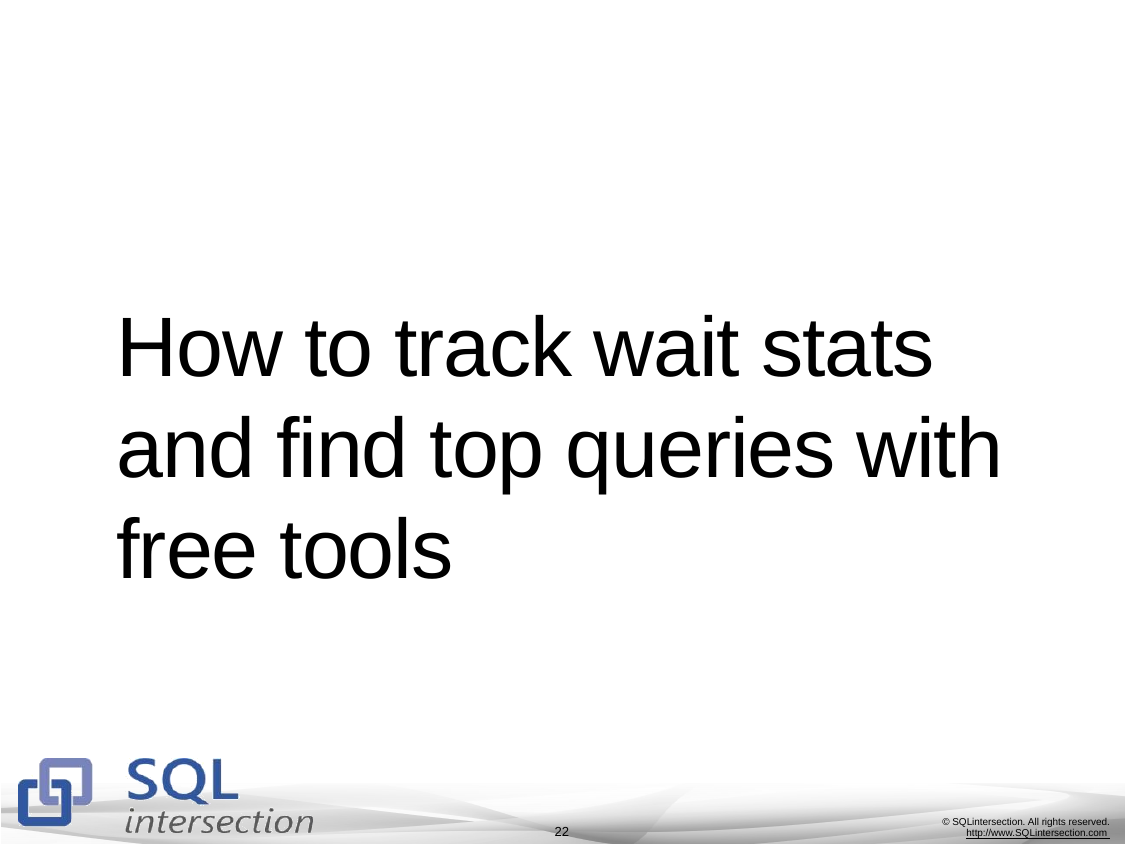

# How to track wait stats and find top queries with free tools